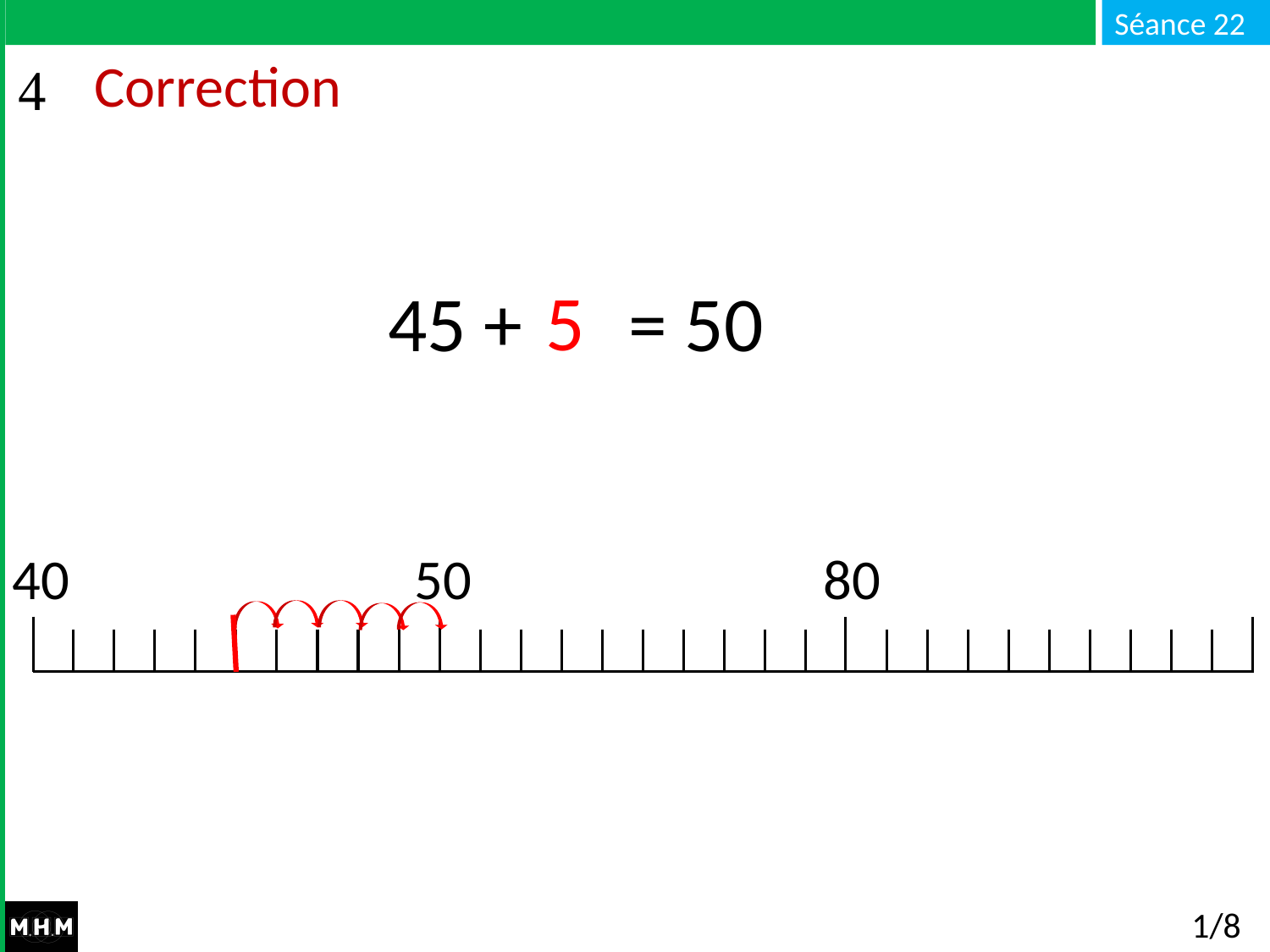

# Correction
5
 45 + …  = 50
40
80
50

1/8